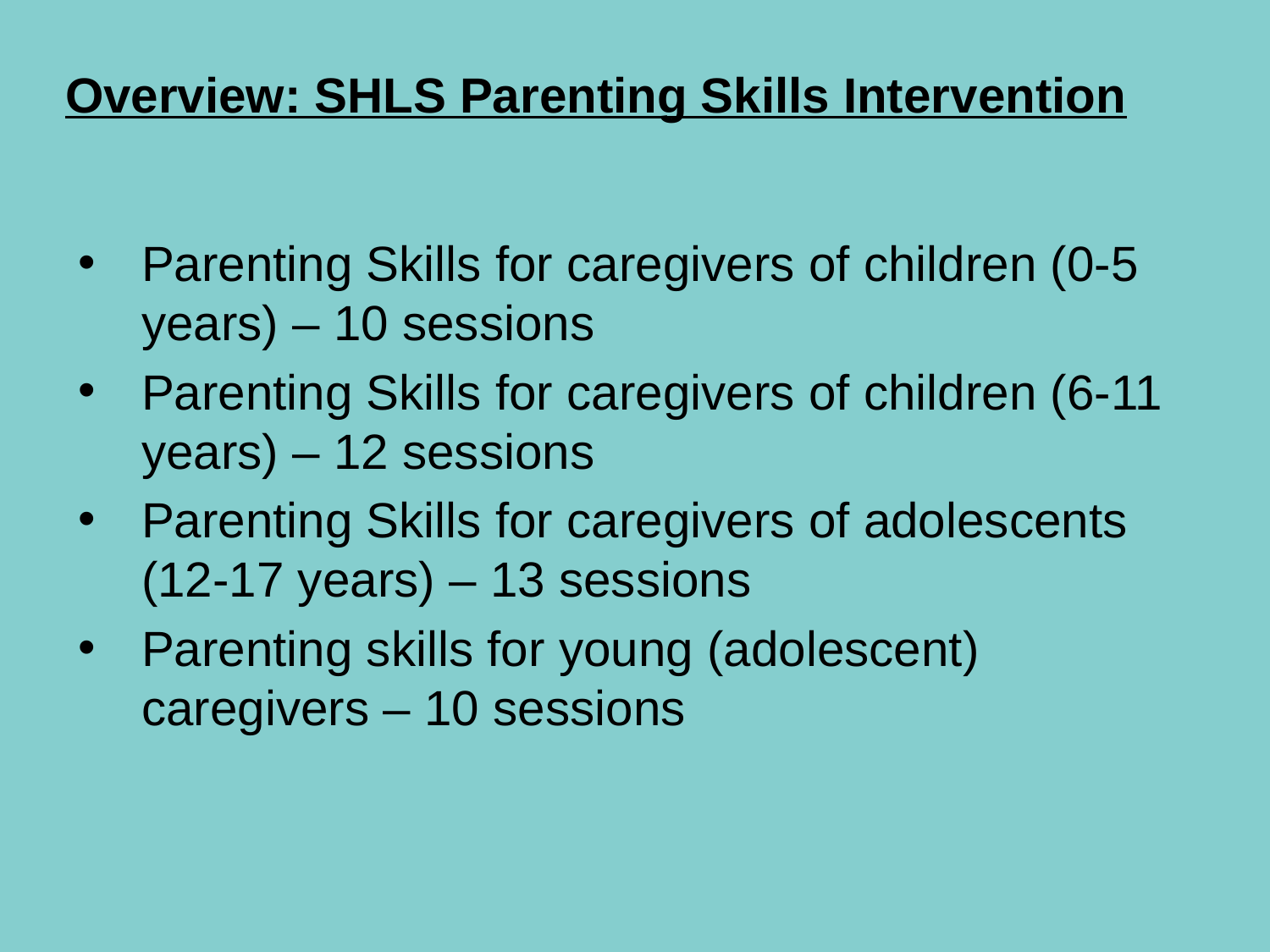

# Overview: SHLS Parenting Skills Intervention

Parenting Skills for caregivers of children (0-5 years) – 10 sessions
Parenting Skills for caregivers of children (6-11 years) – 12 sessions
Parenting Skills for caregivers of adolescents (12-17 years) – 13 sessions
Parenting skills for young (adolescent) caregivers – 10 sessions